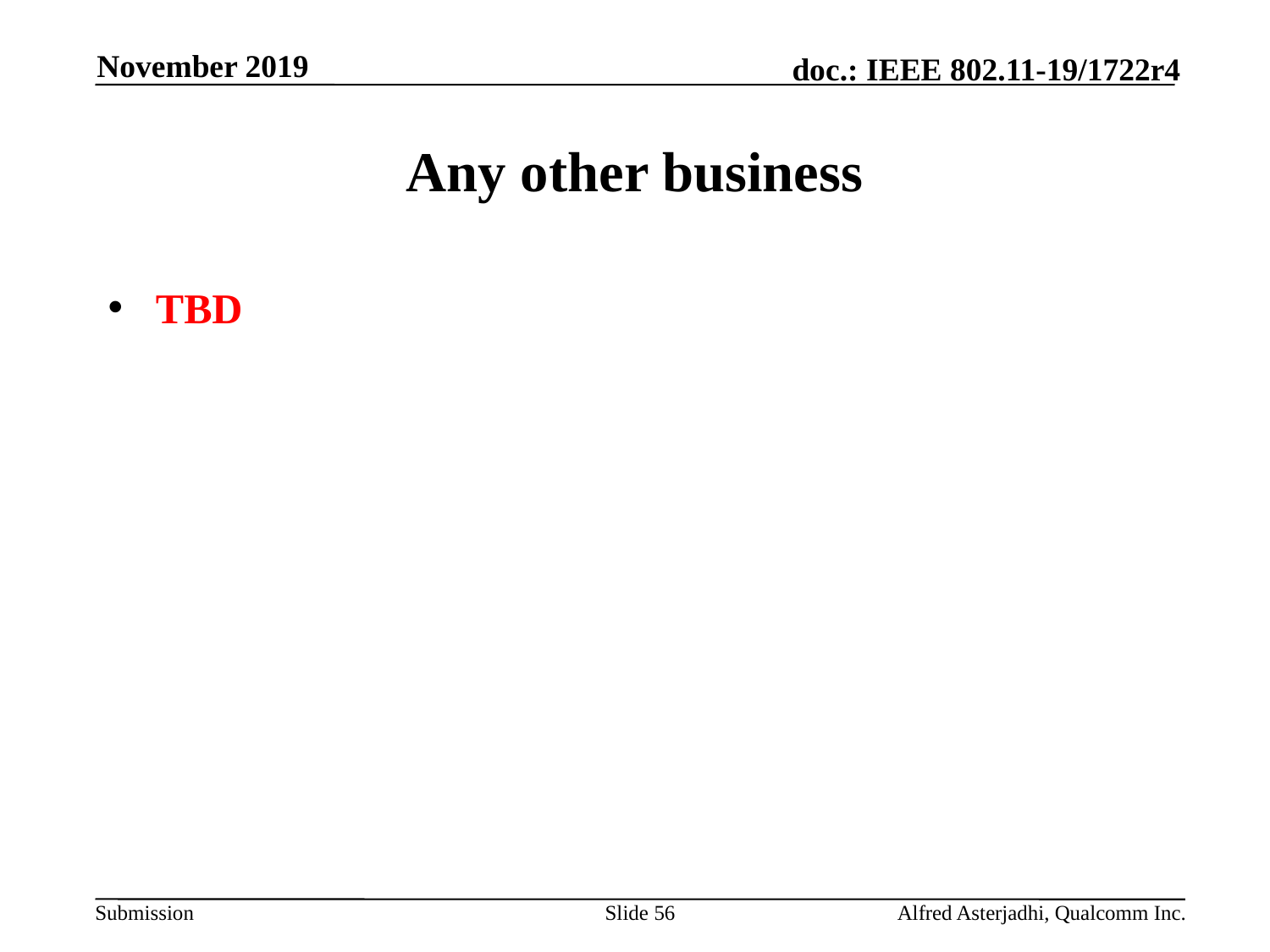

November 2019
# Any other business
TBD
Slide 56
Alfred Asterjadhi, Qualcomm Inc.